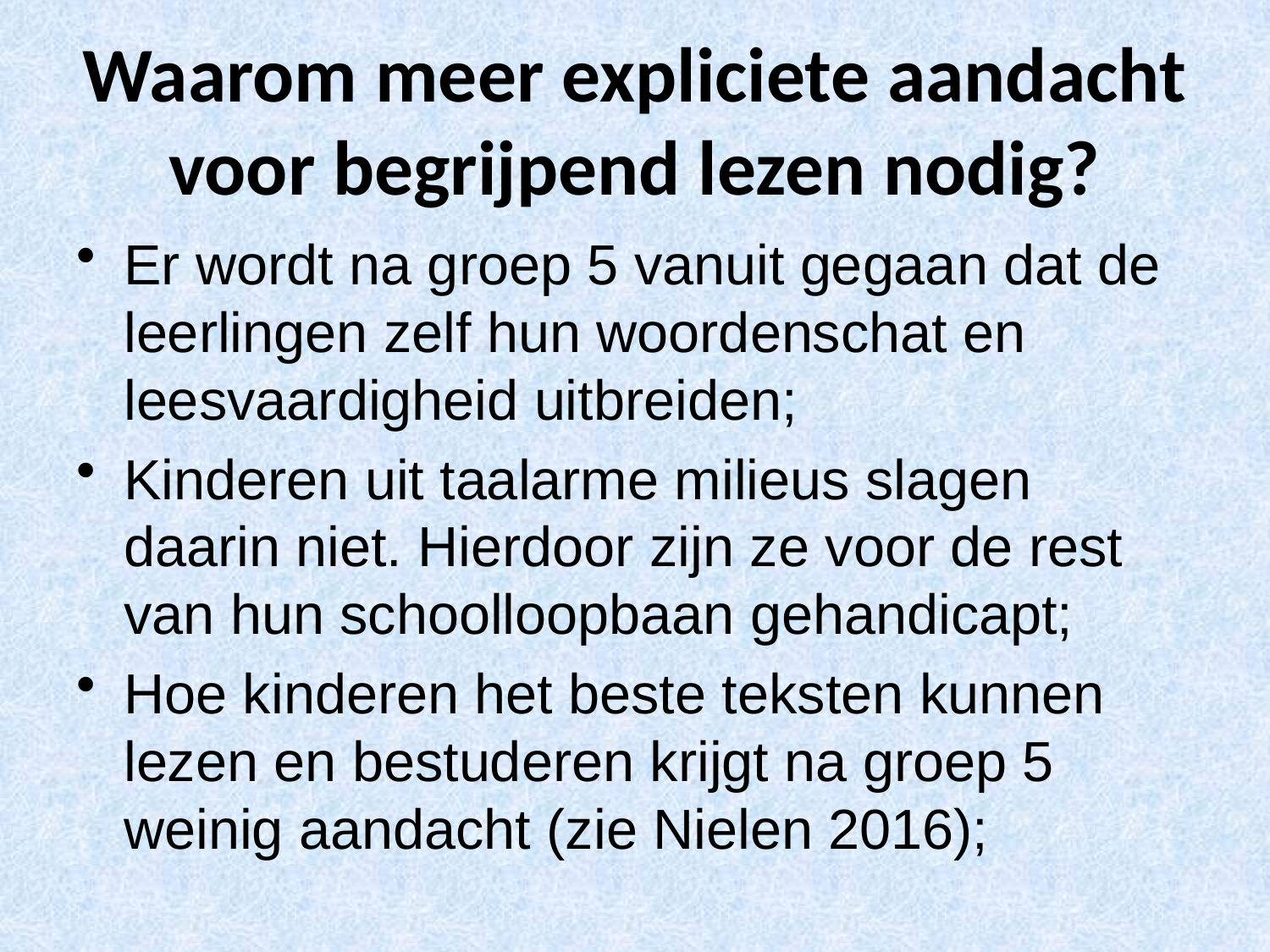

# Waarom meer expliciete aandacht voor begrijpend lezen nodig?
Er wordt na groep 5 vanuit gegaan dat de leerlingen zelf hun woordenschat en leesvaardigheid uitbreiden;
Kinderen uit taalarme milieus slagen daarin niet. Hierdoor zijn ze voor de rest van hun schoolloopbaan gehandicapt;
Hoe kinderen het beste teksten kunnen lezen en bestuderen krijgt na groep 5 weinig aandacht (zie Nielen 2016);